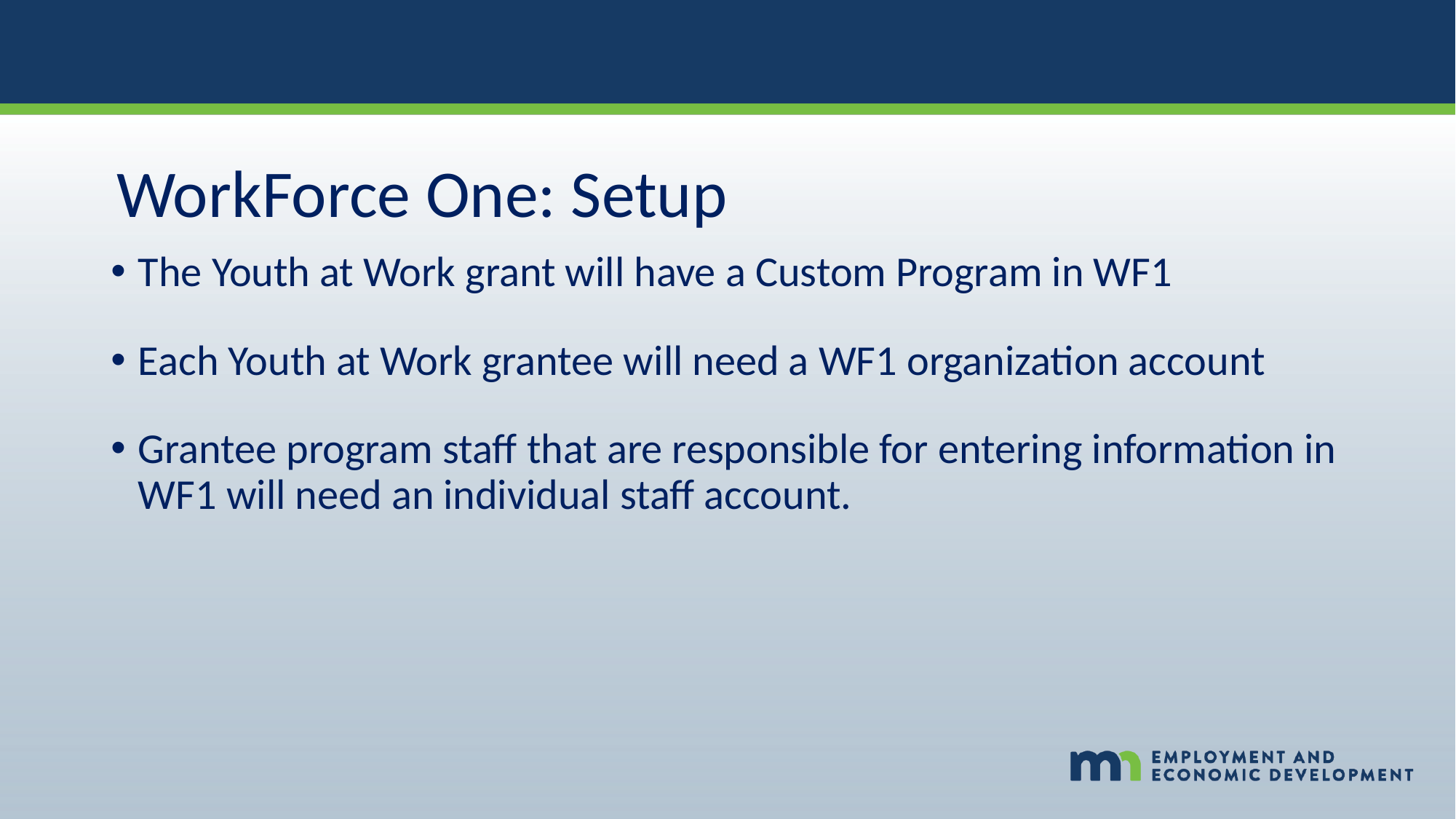

# WorkForce One: Setup
The Youth at Work grant will have a Custom Program in WF1
Each Youth at Work grantee will need a WF1 organization account
Grantee program staff that are responsible for entering information in WF1 will need an individual staff account.